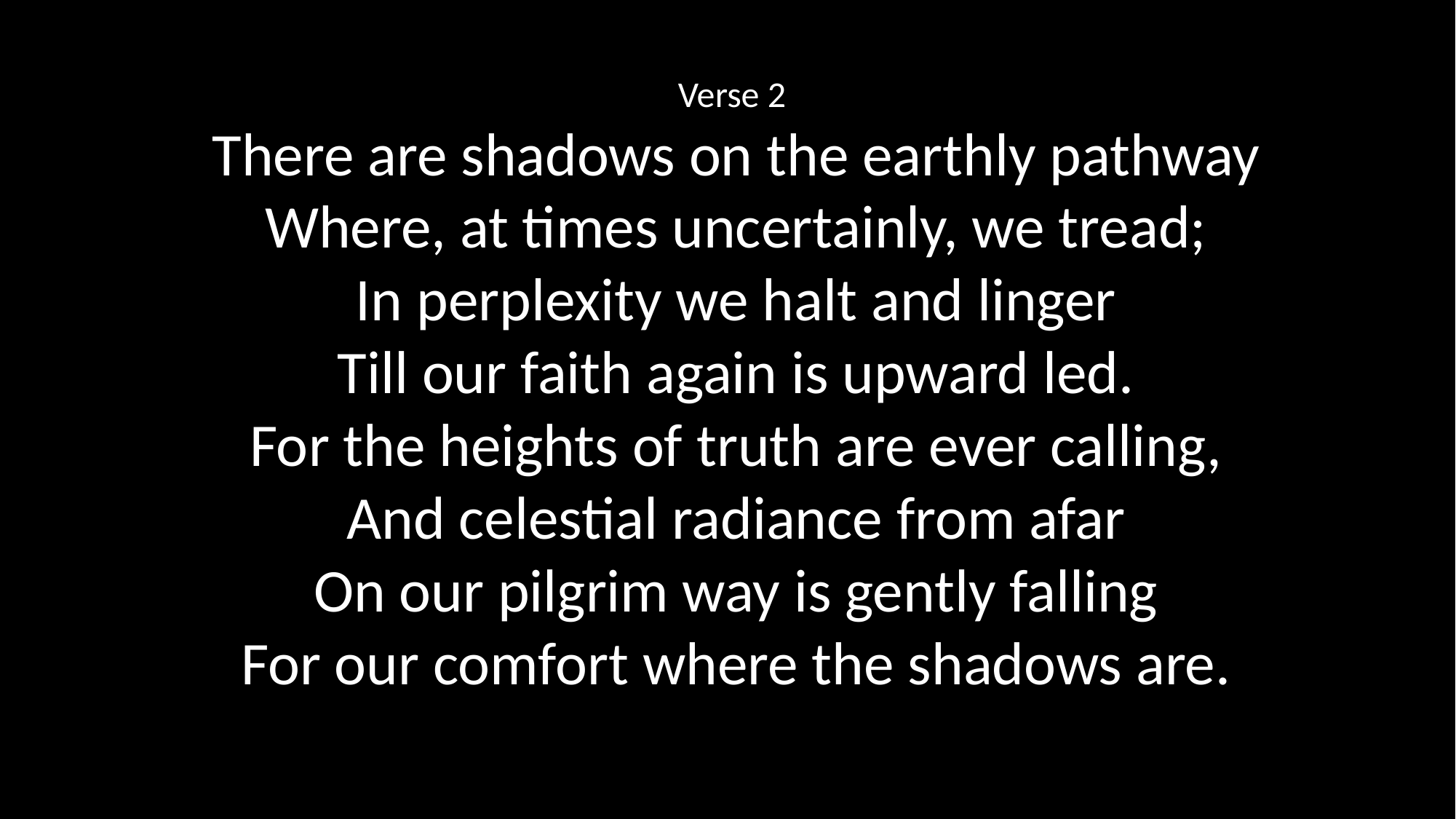

Verse 2
There are shadows on the earthly pathway
Where, at times uncertainly, we tread;
In perplexity we halt and linger
Till our faith again is upward led.
For the heights of truth are ever calling,
And celestial radiance from afar
On our pilgrim way is gently falling
For our comfort where the shadows are.